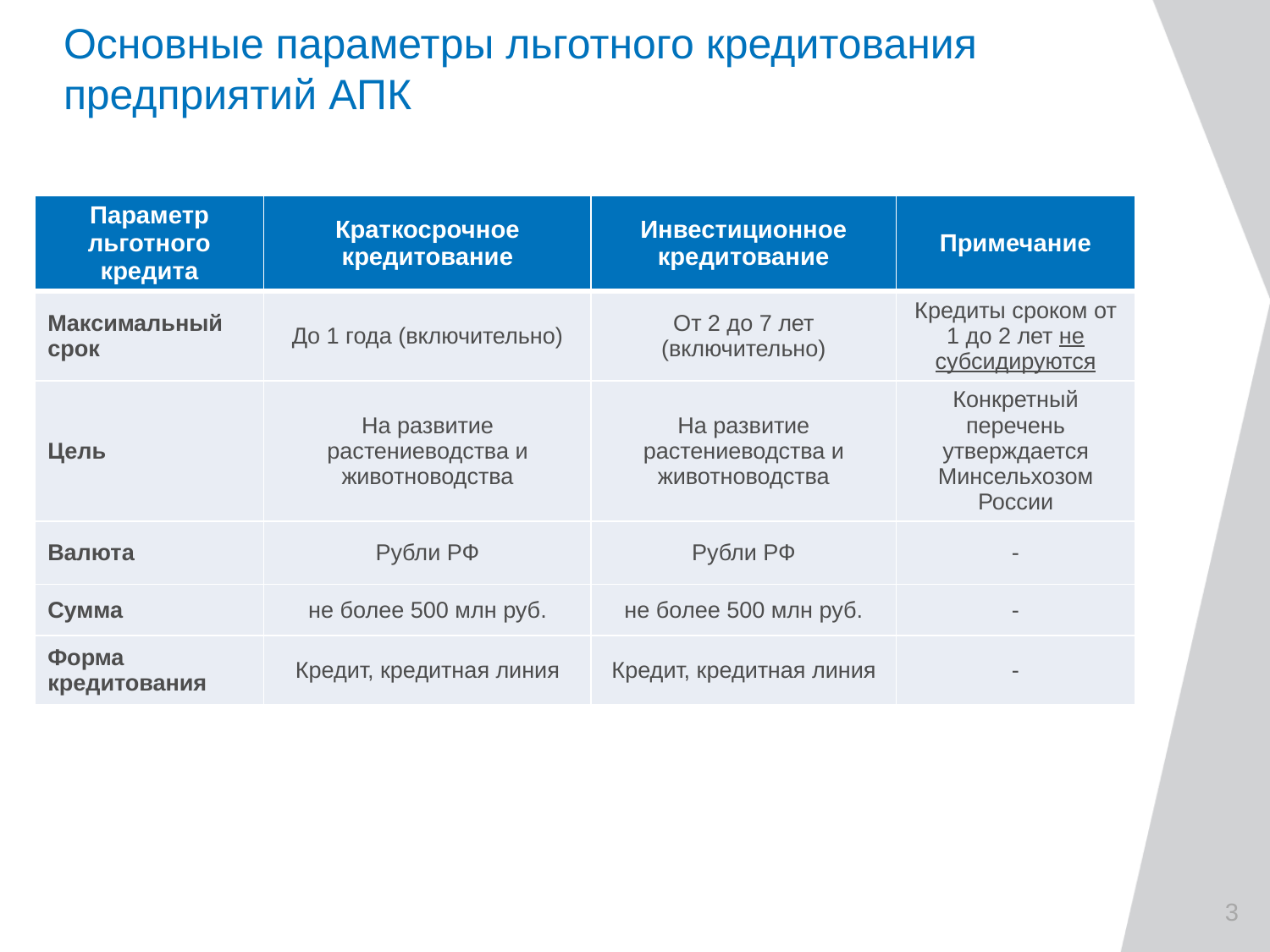

# Основные параметры льготного кредитования предприятий АПК
| Параметр льготного кредита | Краткосрочное кредитование | Инвестиционное кредитование | Примечание |
| --- | --- | --- | --- |
| Максимальный срок | До 1 года (включительно) | От 2 до 7 лет (включительно) | Кредиты сроком от 1 до 2 лет не субсидируются |
| Цель | На развитие растениеводства и животноводства | На развитие растениеводства и животноводства | Конкретный перечень утверждается Минсельхозом России |
| Валюта | Рубли РФ | Рубли РФ | - |
| Сумма | не более 500 млн руб. | не более 500 млн руб. | - |
| Форма кредитования | Кредит, кредитная линия | Кредит, кредитная линия | - |
3